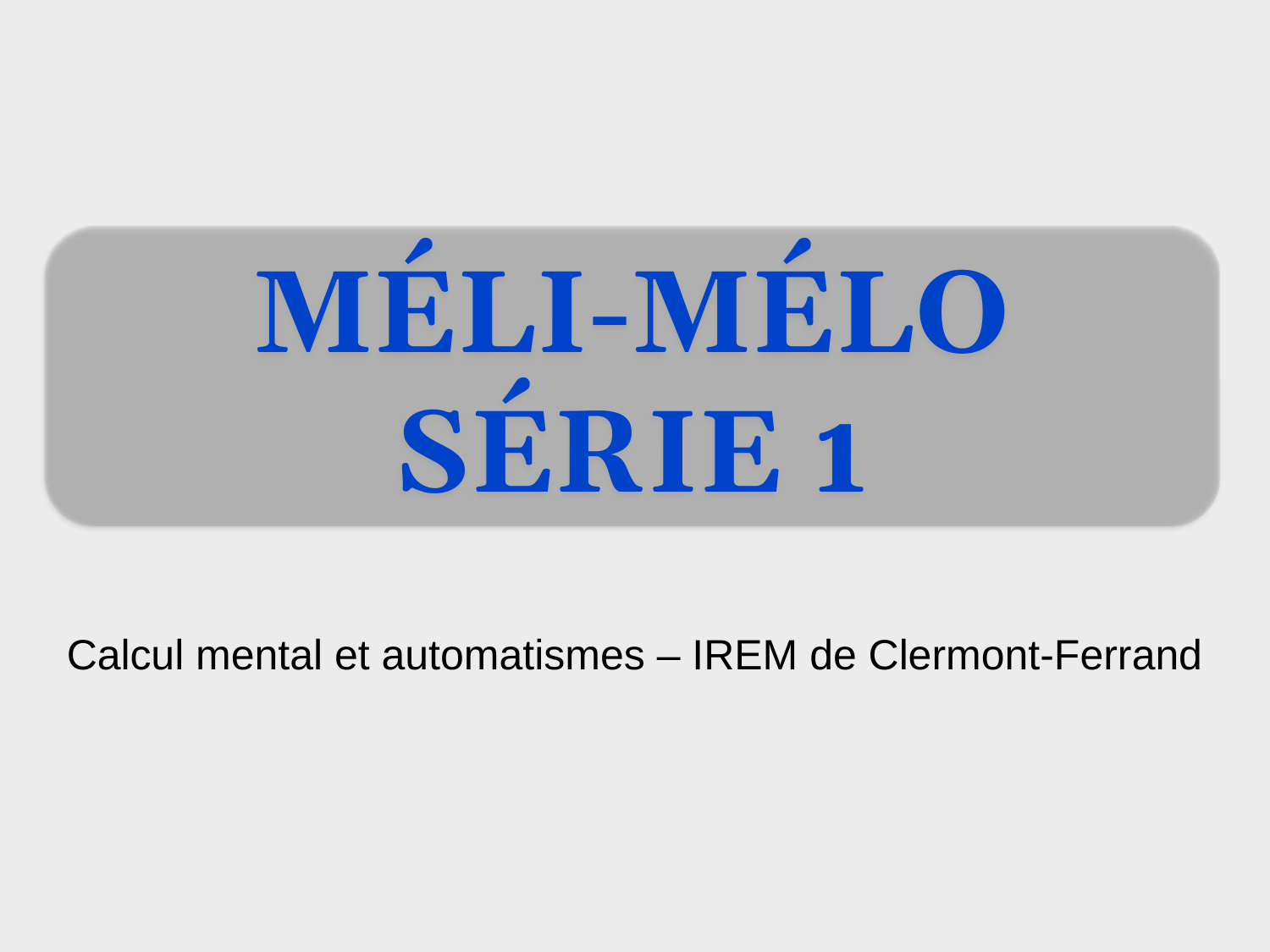

Méli-mélo
Série 1
Calcul mental et automatismes – IREM de Clermont-Ferrand